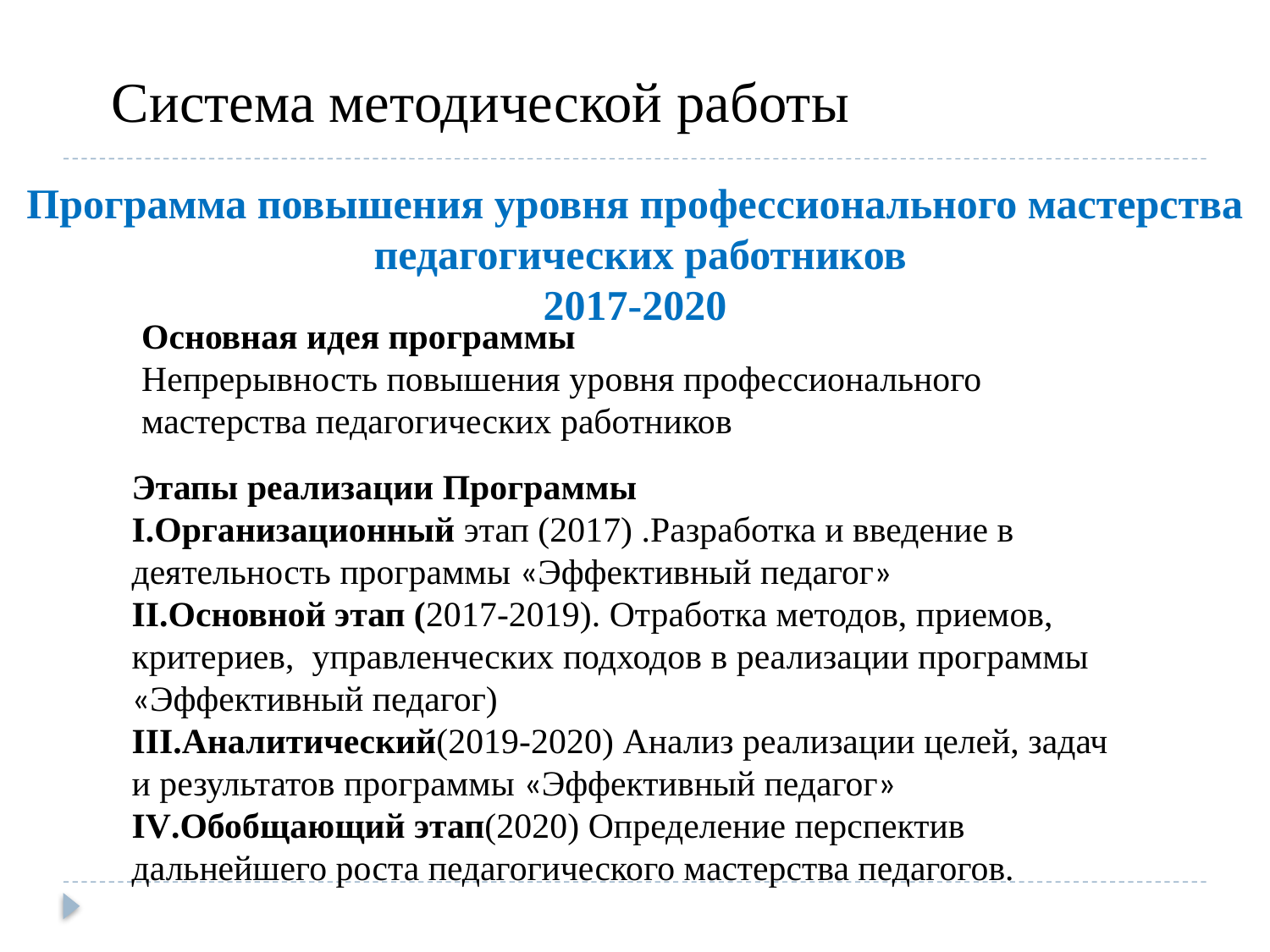

Система методической работы
Программа повышения уровня профессионального мастерства
 педагогических работников
2017-2020

Основная идея программы
Непрерывность повышения уровня профессионального мастерства педагогических работников
Этапы реализации Программы
I.Организационный этап (2017) .Разработка и введение в деятельность программы «Эффективный педагог»
II.Основной этап (2017-2019). Отработка методов, приемов, критериев,  управленческих подходов в реализации программы «Эффективный педагог)
III.Аналитический(2019-2020) Анализ реализации целей, задач и результатов программы «Эффективный педагог»
IV.Обобщающий этап(2020) Определение перспектив дальнейшего роста педагогического мастерства педагогов.